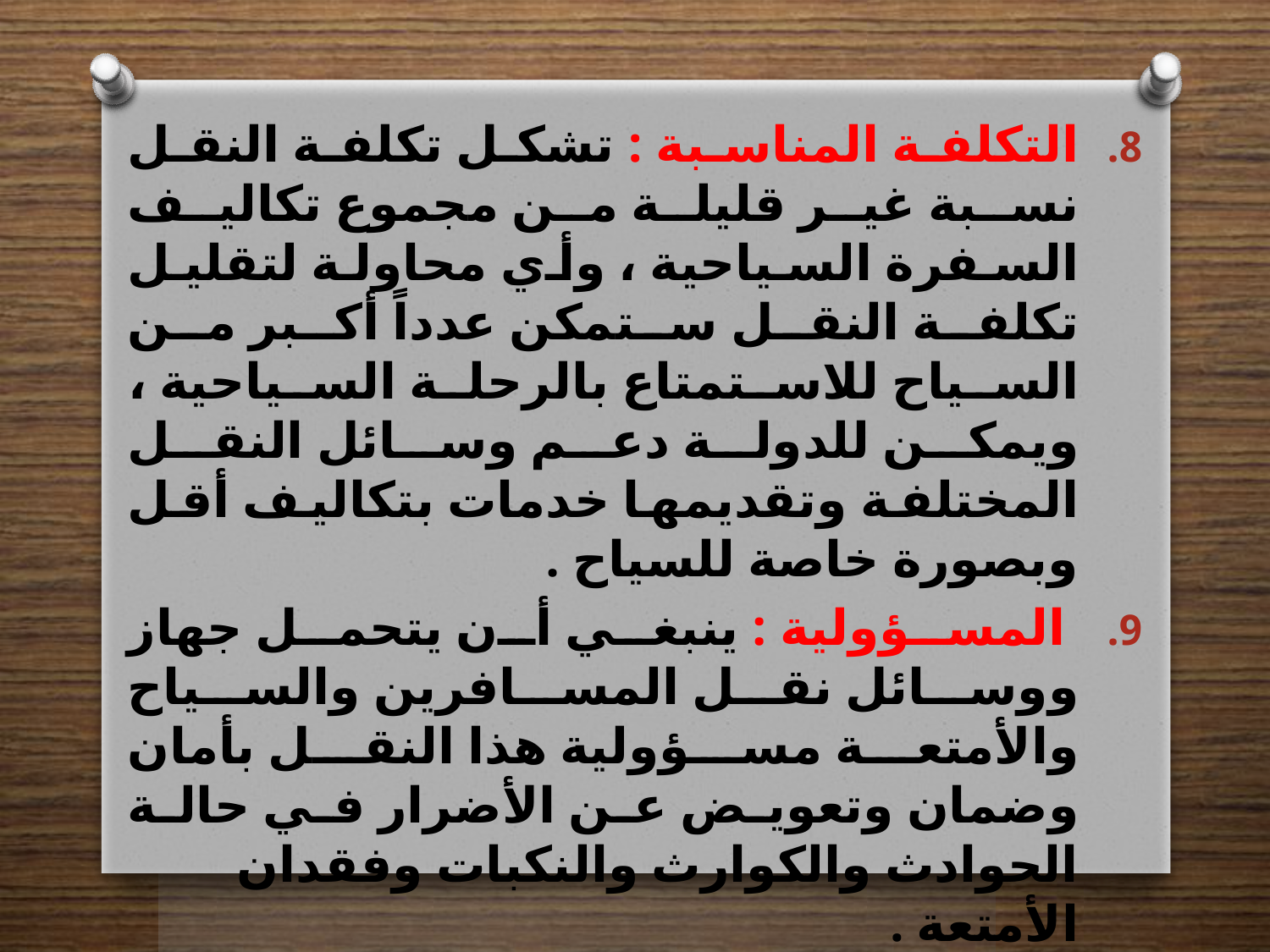

التكلفة المناسبة : تشكل تكلفة النقل نسبة غير قليلة من مجموع تكاليف السفرة السياحية ، وأي محاولة لتقليل تكلفة النقل ستمكن عدداً أكبر من السياح للاستمتاع بالرحلة السياحية ، ويمكن للدولة دعم وسائل النقل المختلفة وتقديمها خدمات بتكاليف أقل وبصورة خاصة للسياح .
 المسؤولية : ينبغي أن يتحمل جهاز ووسائل نقل المسافرين والسياح والأمتعة مسؤولية هذا النقل بأمان وضمان وتعويض عن الأضرار في حالة الحوادث والكوارث والنكبات وفقدان الأمتعة .
الأثر المتبادل بين النقل والسياحة